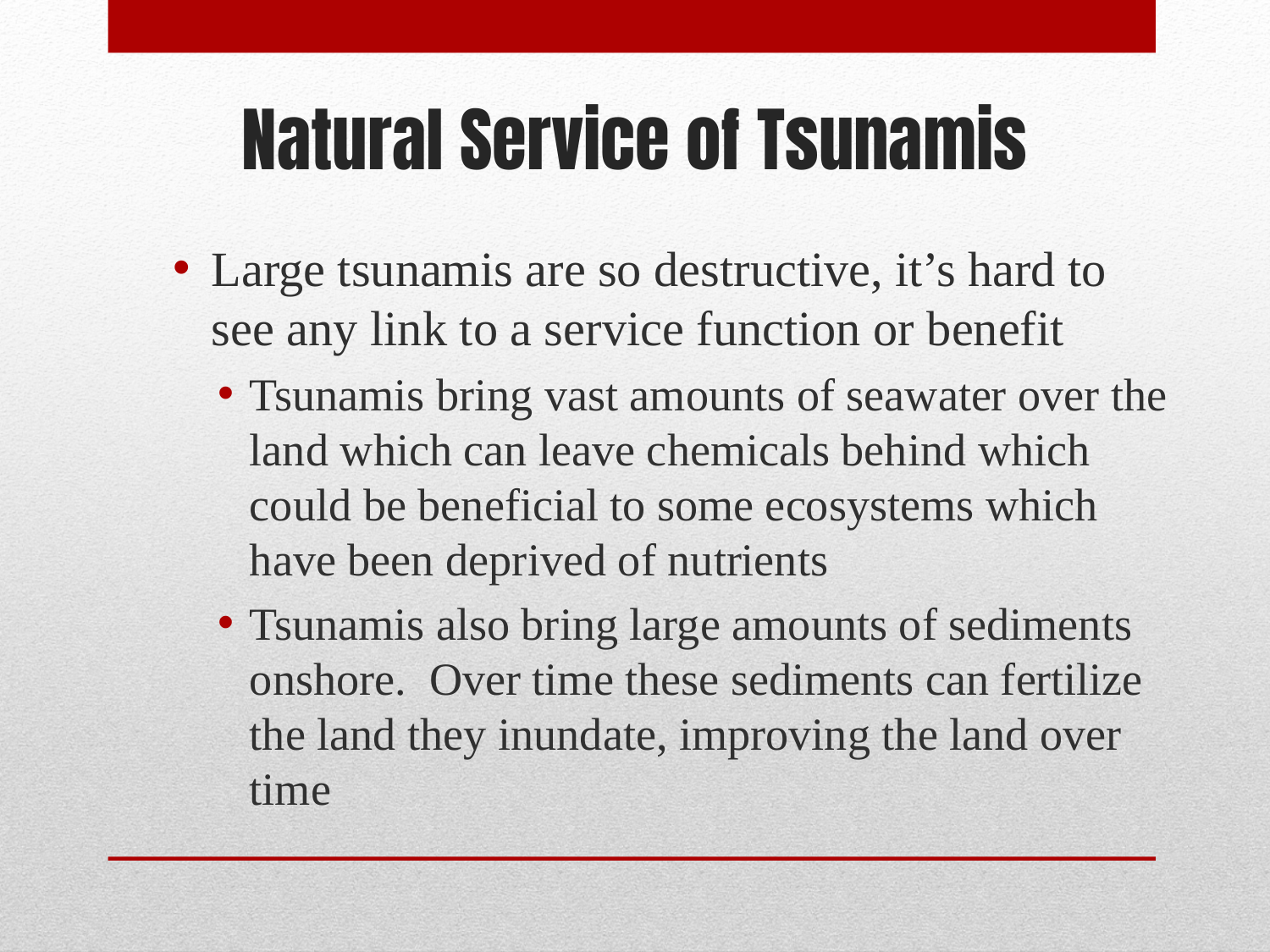

Natural Service of Tsunamis
Large tsunamis are so destructive, it’s hard to see any link to a service function or benefit
Tsunamis bring vast amounts of seawater over the land which can leave chemicals behind which could be beneficial to some ecosystems which have been deprived of nutrients
Tsunamis also bring large amounts of sediments onshore.  Over time these sediments can fertilize the land they inundate, improving the land over time